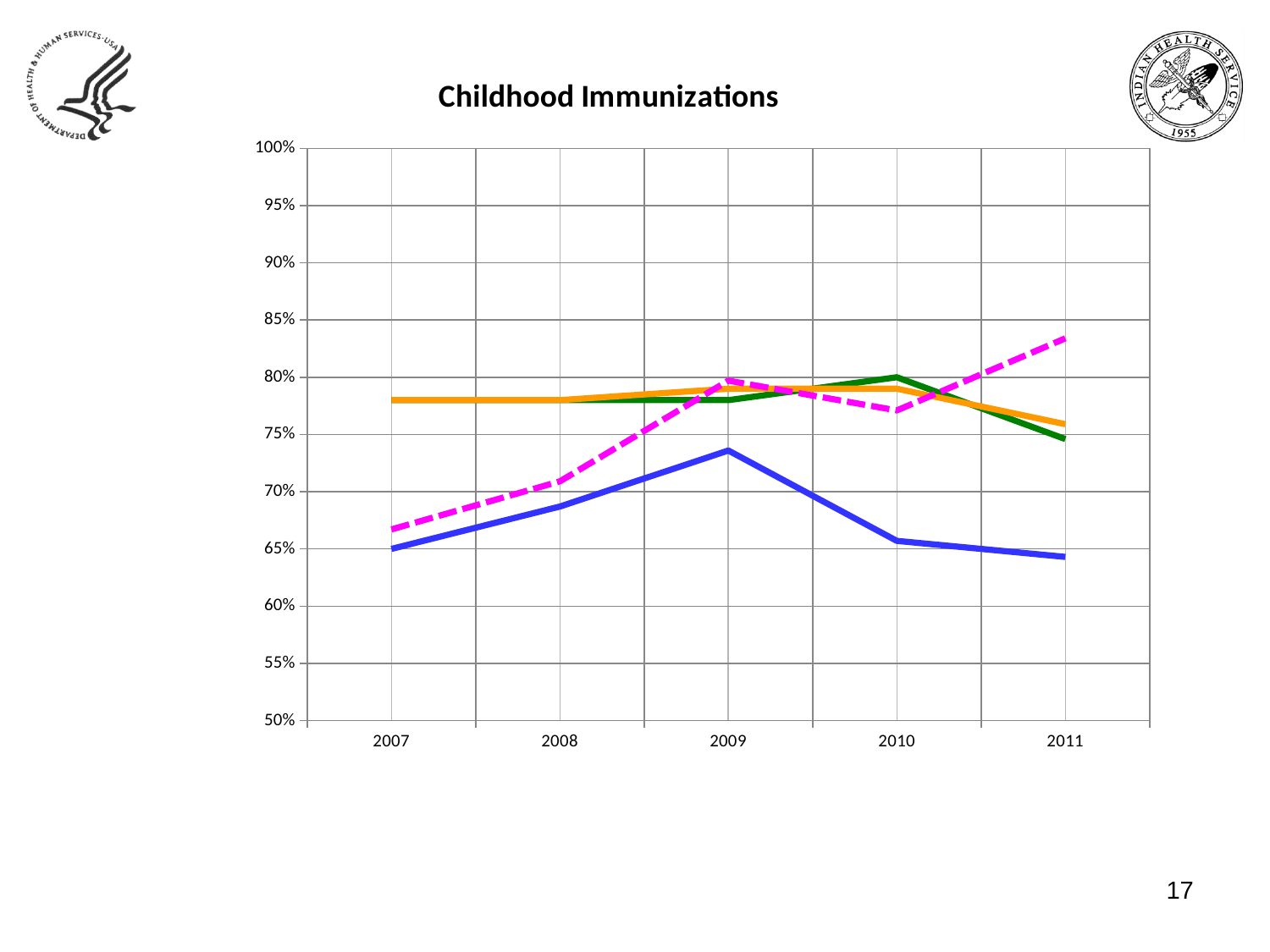

### Chart: Childhood Immunizations

| Category | National Target | National Average | Service Unit Only | Portland Area Average |
|---|---|---|---|---|
| 2007 | 0.78 | 0.78 | 0.667 | 0.65 |
| 2008 | 0.78 | 0.78 | 0.709 | 0.687 |
| 2009 | 0.78 | 0.79 | 0.797 | 0.736 |
| 2010 | 0.8 | 0.79 | 0.771 | 0.657 |
| 2011 | 0.746 | 0.759 | 0.834 | 0.643 |
17